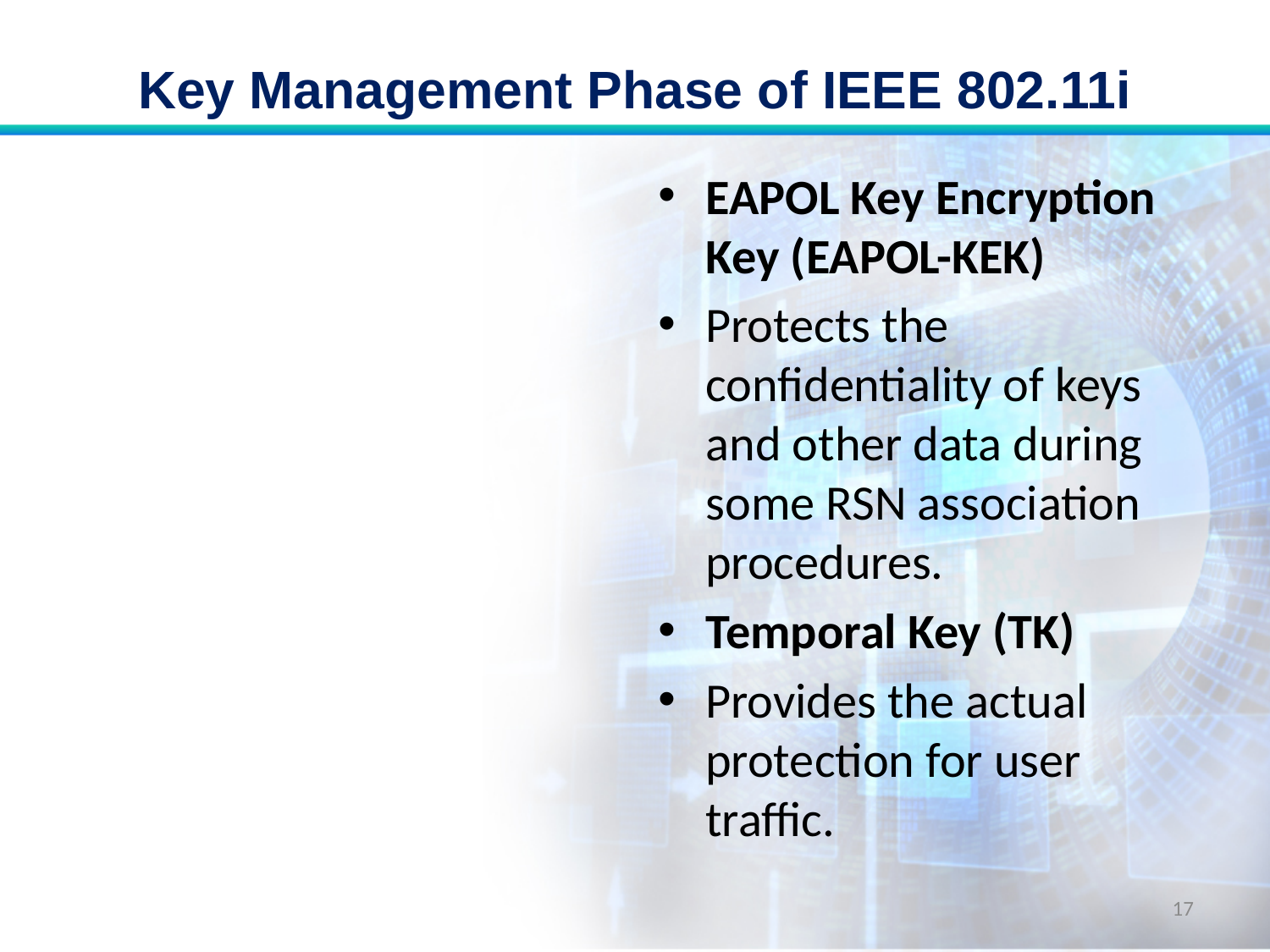

# Key Management Phase of IEEE 802.11i
EAPOL Key Encryption Key (EAPOL-KEK)
Protects the confidentiality of keys and other data during some RSN association procedures.
Temporal Key (TK)
Provides the actual protection for user traffic.
17